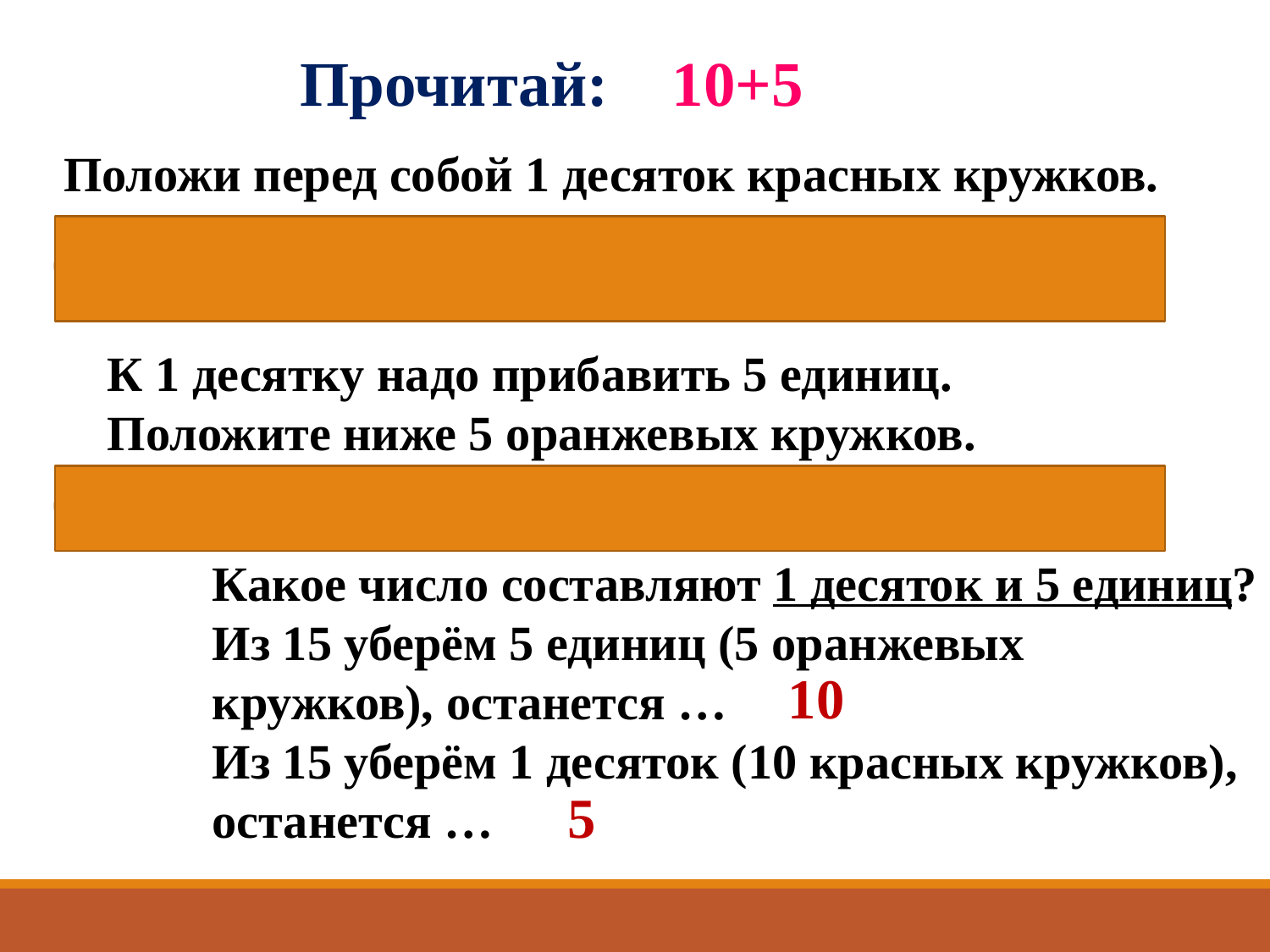

Прочитай:    10+5
Положи перед собой 1 десяток красных кружков.

К 1 десятку надо прибавить 5 единиц. Положите ниже 5 оранжевых кружков.

Какое число составляют 1 десяток и 5 единиц? Из 15 уберём 5 единиц (5 оранжевых кружков), останется …
Из 15 уберём 1 десяток (10 красных кружков), останется …
10
5